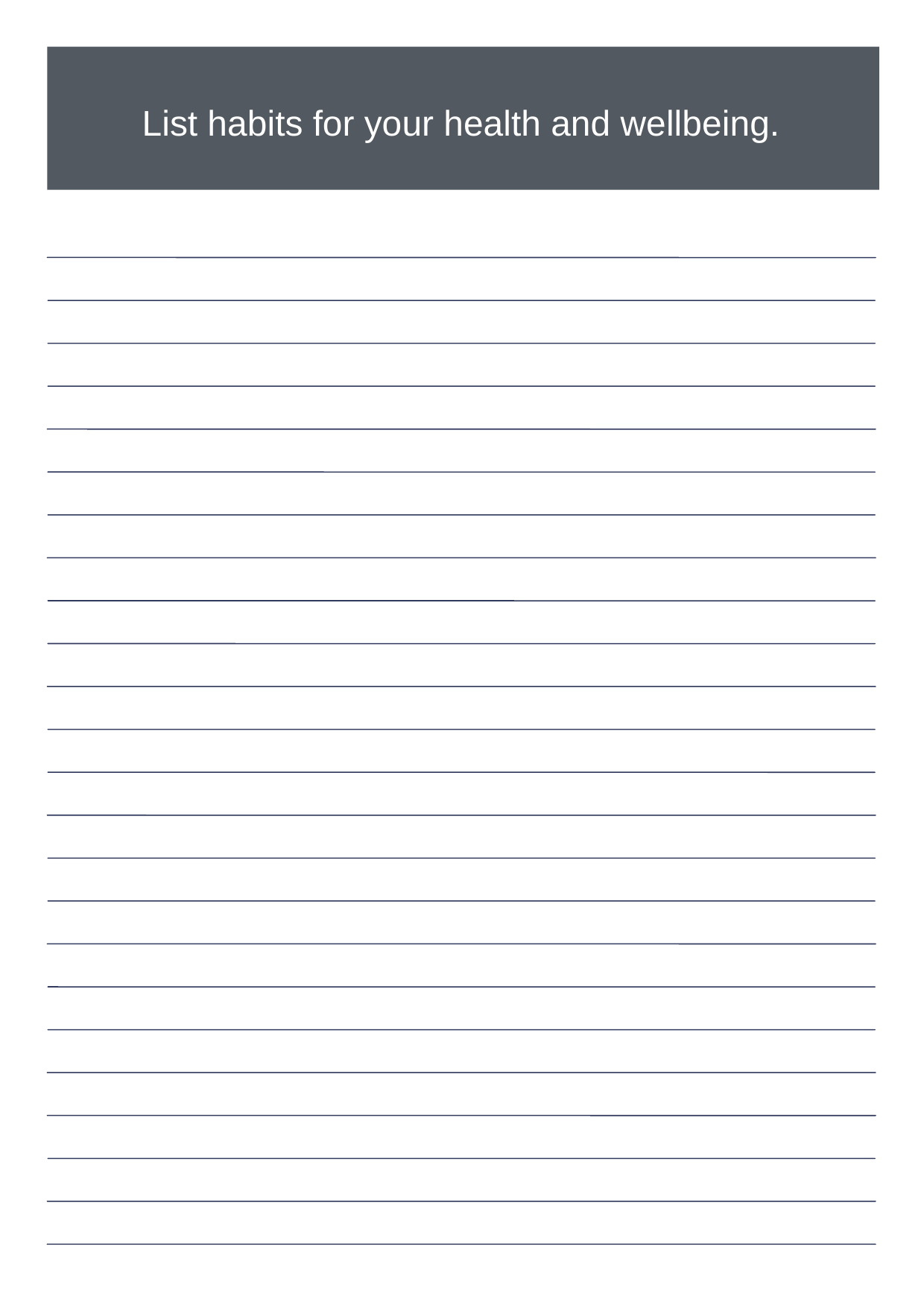

List habits for your health and wellbeing.